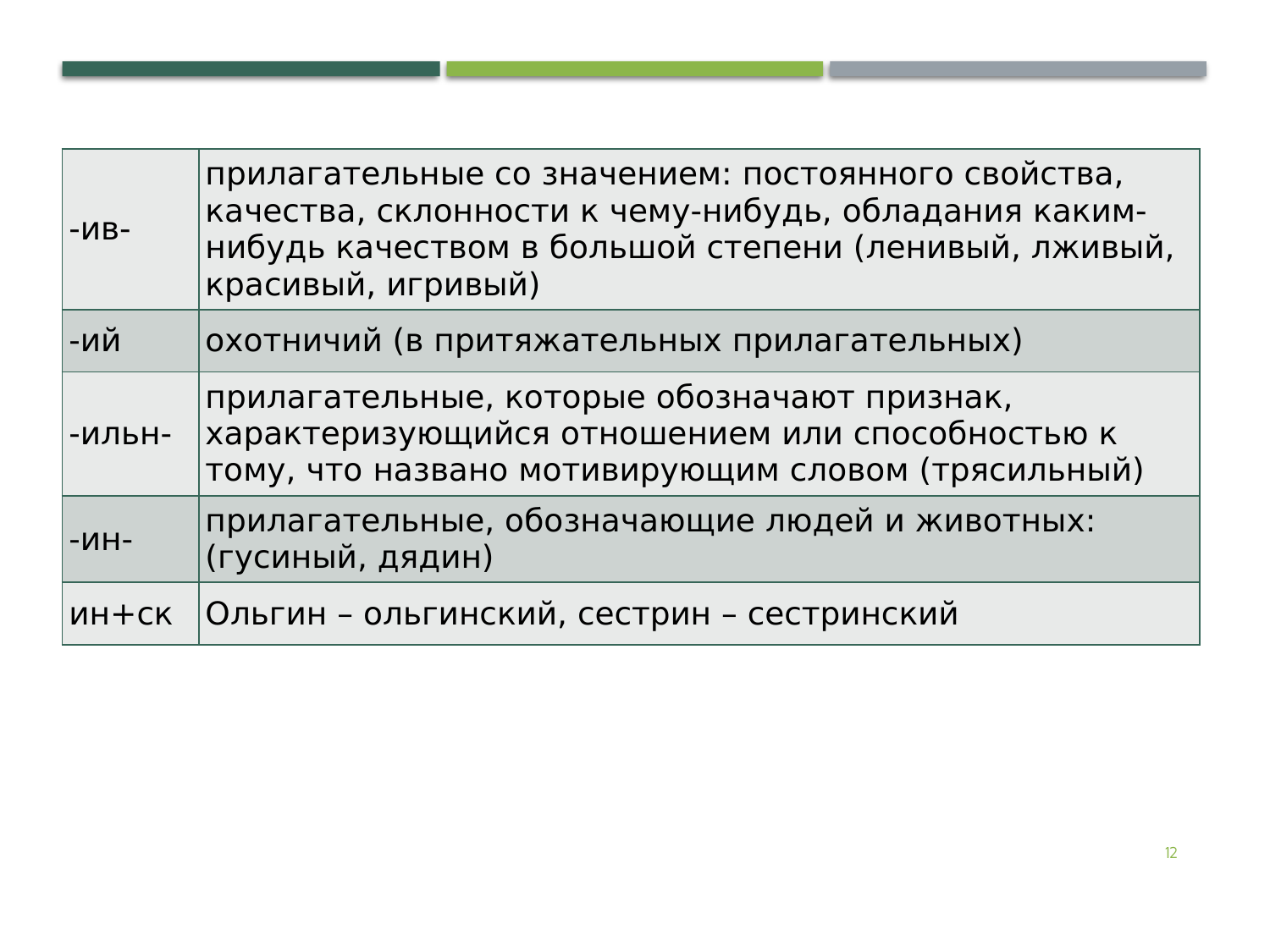

| -ив- | прилагательные со значением: постоянного свойства, качества, склонности к чему-нибудь, обладания каким-нибудь качеством в большой степени (ленивый, лживый, красивый, игривый) |
| --- | --- |
| -ий | охотничий (в притяжательных прилагательных) |
| -ильн- | прилагательные, которые обозначают признак, характеризующийся отношением или способностью к тому, что названо мотивирующим словом (трясильный) |
| -ин- | прилагательные, обозначающие людей и животных: (гусиный, дядин) |
| ин+ск | Ольгин – ольгинский, сестрин – сестринский |
12